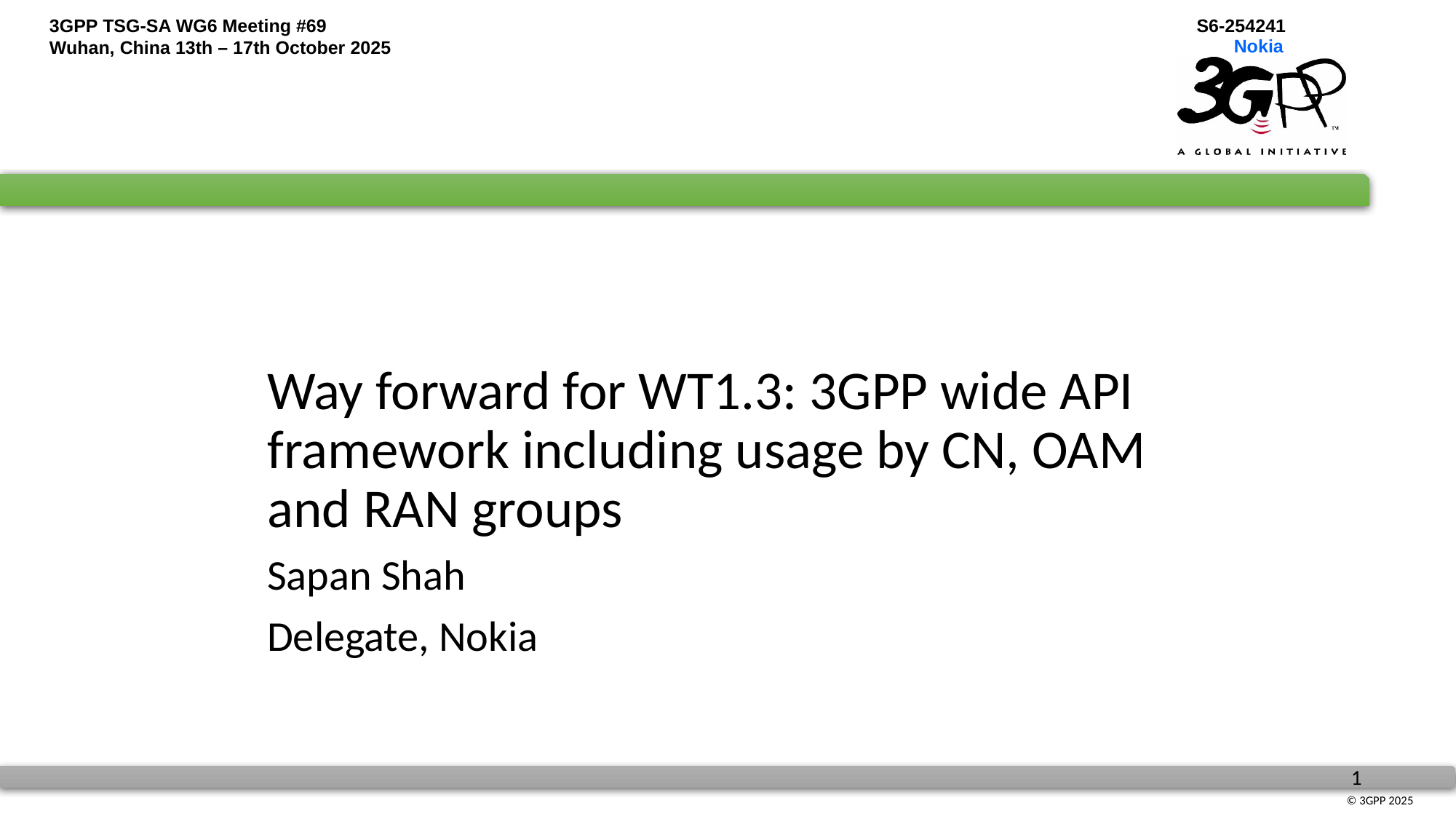

# Way forward for WT1.3: 3GPP wide API framework including usage by CN, OAM and RAN groups
Sapan Shah
Delegate, Nokia